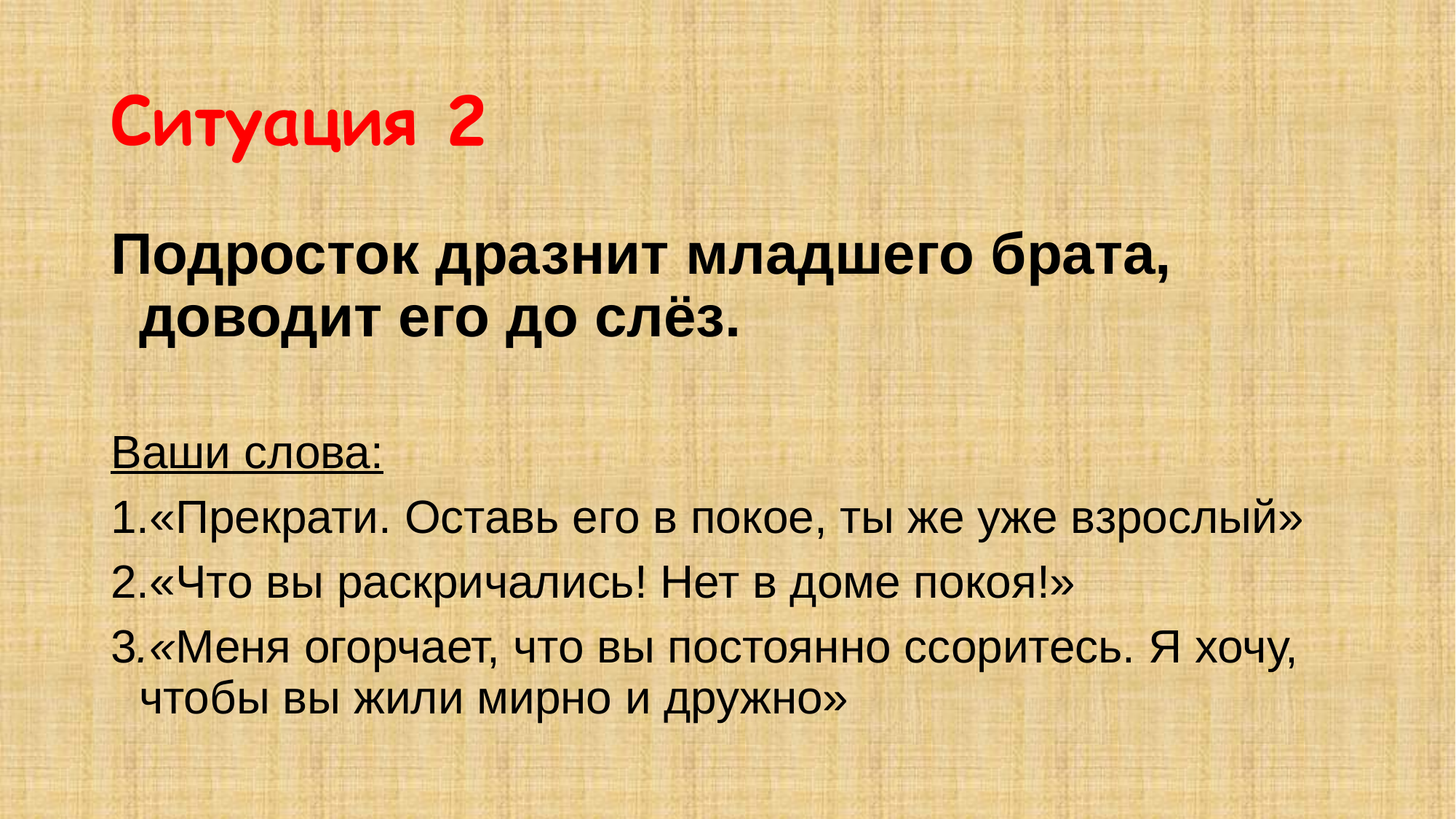

# Ситуация 2
Подросток дразнит младшего брата, доводит его до слёз.

Ваши слова:
1.«Прекрати. Оставь его в покое, ты же уже взрослый»
2.«Что вы раскричались! Нет в доме покоя!»
3.«Меня огорчает, что вы постоянно ссоритесь. Я хочу, чтобы вы жили мирно и дружно»